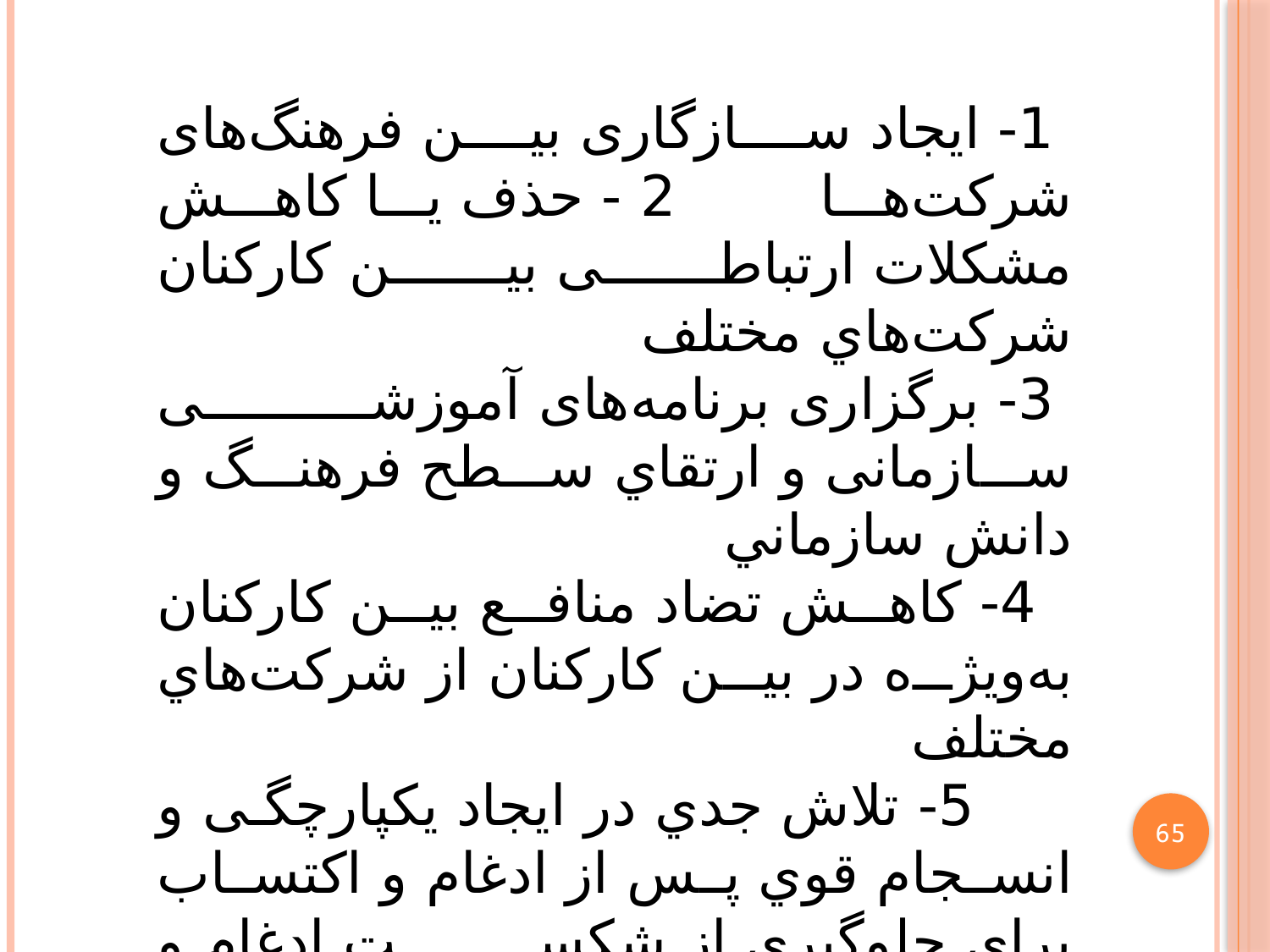

1- ايجاد سازگاری بين فرهنگ‌های شرکت‌ها        2 - حذف يا کاهش مشکلات ارتباطی بین کارکنان شرکت‌هاي مختلف
 3- برگزاری برنامه‌های آموزشی سازمانی و ارتقاي سطح فرهنگ و دانش سازماني
  4- کاهش تضاد منافع بين کارکنان به‌ويژه در بين کارکنان از شرکت‌هاي مختلف
   5- تلاش جدي در ايجاد یکپارچگی و انسجام قوي پس از ادغام و اکتساب براي جلوگيري از شکست ادغام و اکتساب.
65